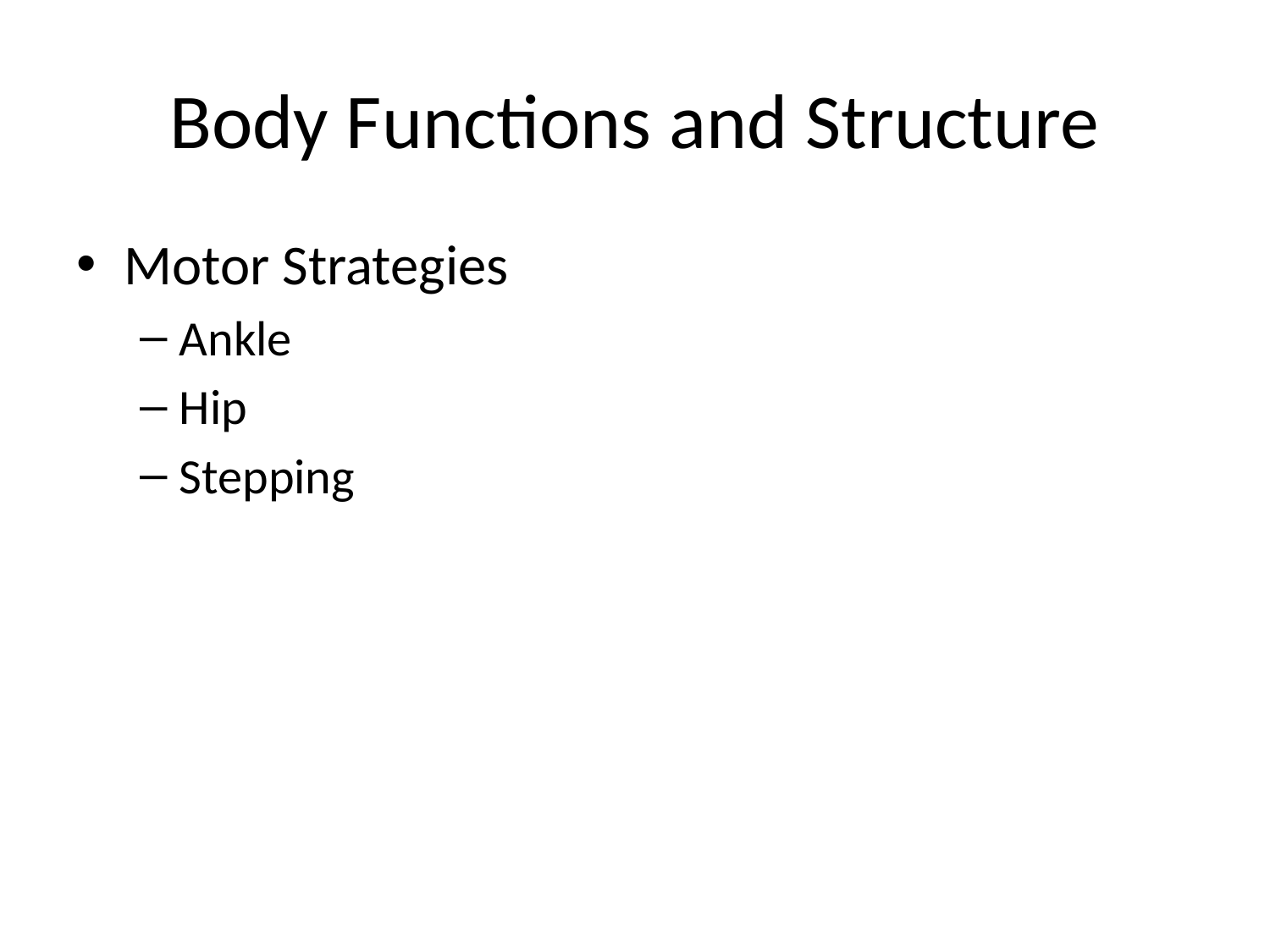

# Body Functions and Structure
Motor Strategies
Ankle
Hip
Stepping